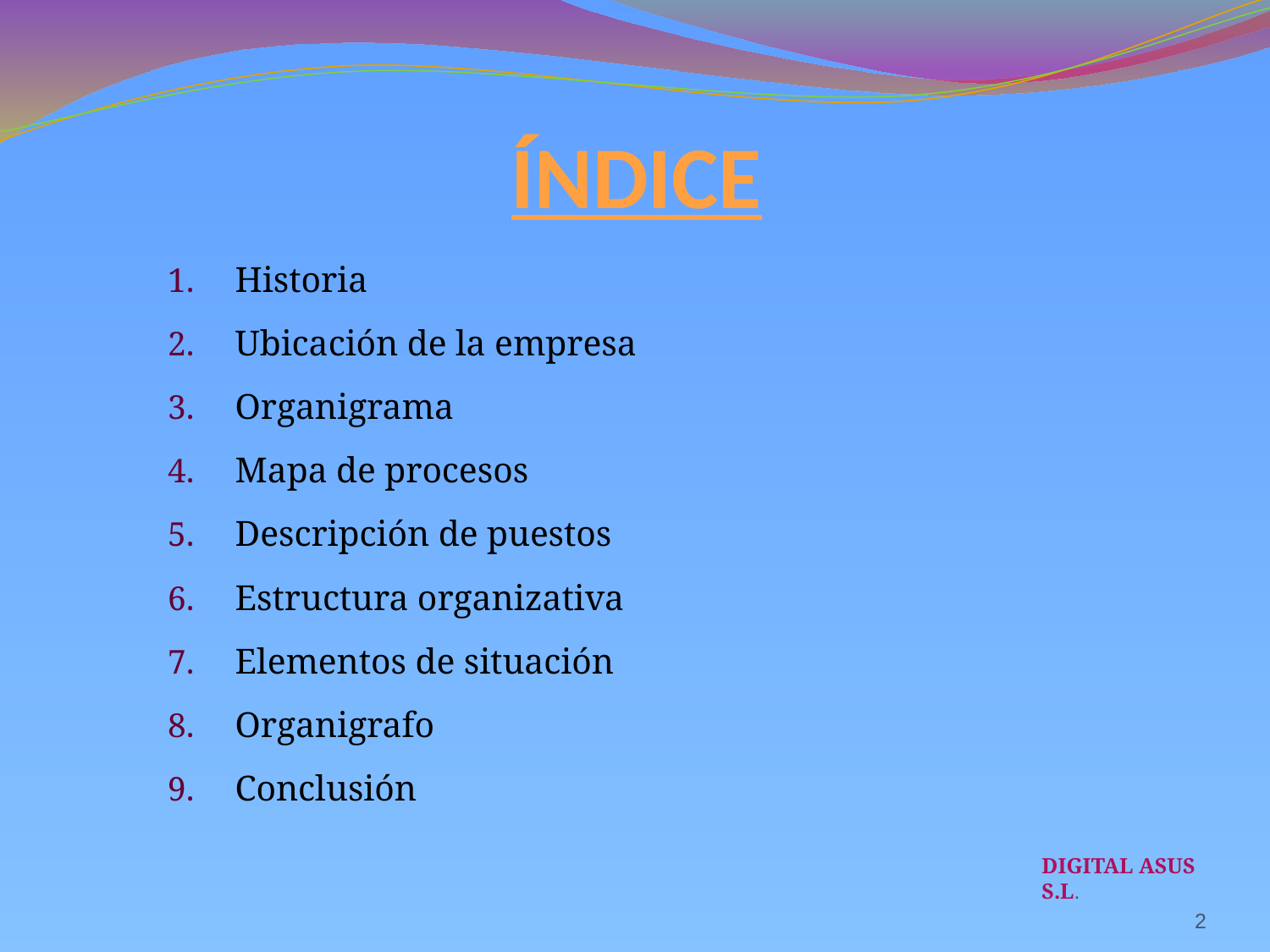

# ÍNDICE
Historia

Ubicación de la empresa

Organigrama

Mapa de procesos

Descripción de puestos

Estructura organizativa

Elementos de situación

Organigrafo

Conclusión

DIGITAL ASUS S.L.
2